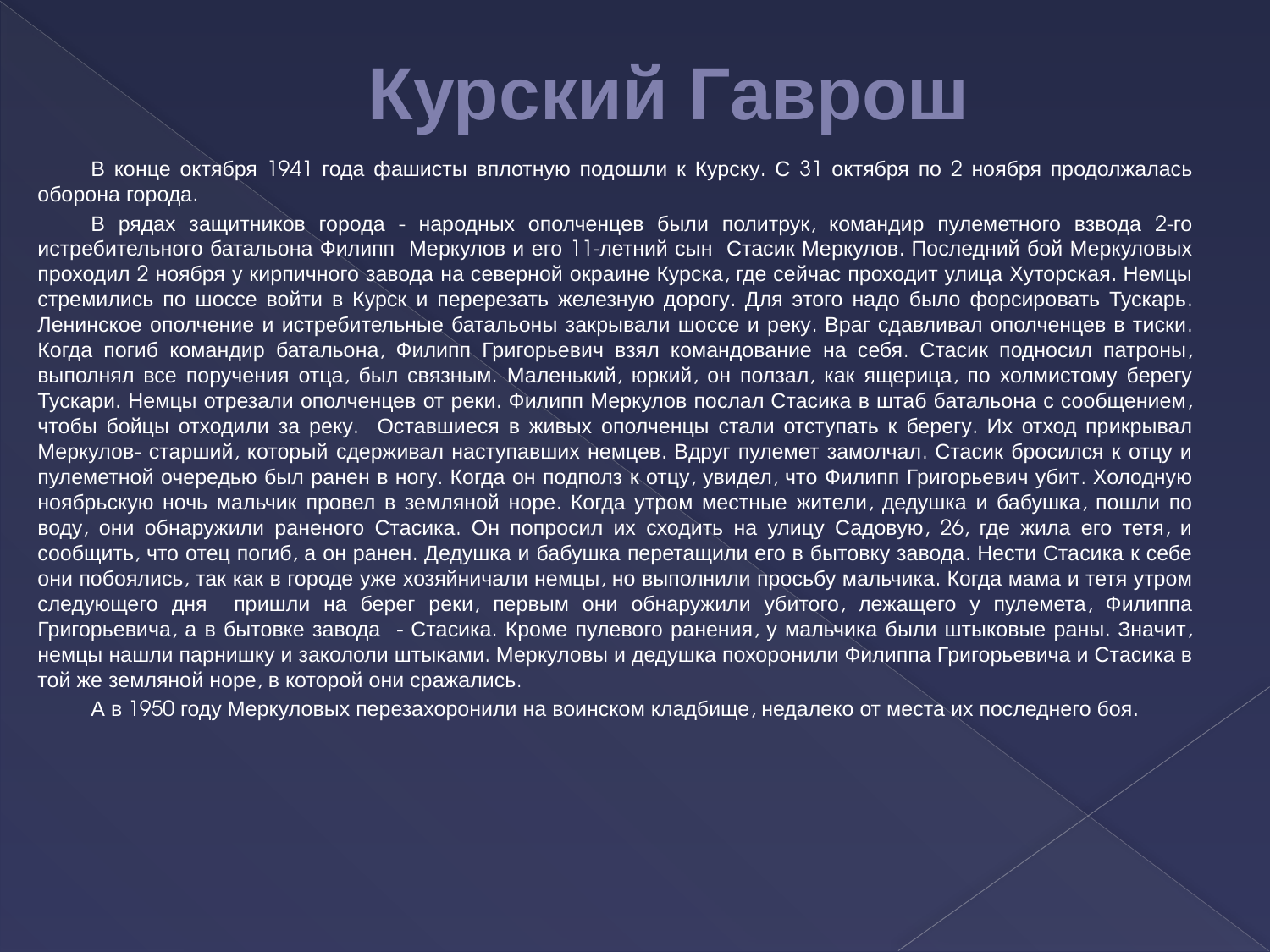

# Курский Гаврош
В конце октября 1941 года фашисты вплотную подошли к Курску. С 31 октября по 2 ноября продолжалась оборона города.
В рядах защитников города - народных ополченцев были политрук, командир пулеметного взвода 2-го истребительного батальона Филипп  Меркулов и его 11-летний сын  Стасик Меркулов. Последний бой Меркуловых проходил 2 ноября у кирпичного завода на северной окраине Курска, где сейчас проходит улица Хуторская. Немцы стремились по шоссе войти в Курск и перерезать железную дорогу. Для этого надо было форсировать Тускарь. Ленинское ополчение и истребительные батальоны закрывали шоссе и реку. Враг сдавливал ополченцев в тиски. Когда погиб командир батальона, Филипп Григорьевич взял командование на себя. Стасик подносил патроны, выполнял все поручения отца, был связным. Маленький, юркий, он ползал, как ящерица, по холмистому берегу Тускари. Немцы отрезали ополченцев от реки. Филипп Меркулов послал Стасика в штаб батальона с сообщением, чтобы бойцы отходили за реку.  Оставшиеся в живых ополченцы стали отступать к берегу. Их отход прикрывал Меркулов- старший, который сдерживал наступавших немцев. Вдруг пулемет замолчал. Стасик бросился к отцу и пулеметной очередью был ранен в ногу. Когда он подполз к отцу, увидел, что Филипп Григорьевич убит. Холодную ноябрьскую ночь мальчик провел в земляной норе. Когда утром местные жители, дедушка и бабушка, пошли по воду, они обнаружили раненого Стасика. Он попросил их сходить на улицу Садовую, 26, где жила его тетя, и сообщить, что отец погиб, а он ранен. Дедушка и бабушка перетащили его в бытовку завода. Нести Стасика к себе они побоялись, так как в городе уже хозяйничали немцы, но выполнили просьбу мальчика. Когда мама и тетя утром следующего дня  пришли на берег реки, первым они обнаружили убитого, лежащего у пулемета, Филиппа Григорьевича, а в бытовке завода  - Стасика. Кроме пулевого ранения, у мальчика были штыковые раны. Значит, немцы нашли парнишку и закололи штыками. Меркуловы и дедушка похоронили Филиппа Григорьевича и Стасика в той же земляной норе, в которой они сражались.
А в 1950 году Меркуловых перезахоронили на воинском кладбище, недалеко от места их последнего боя.